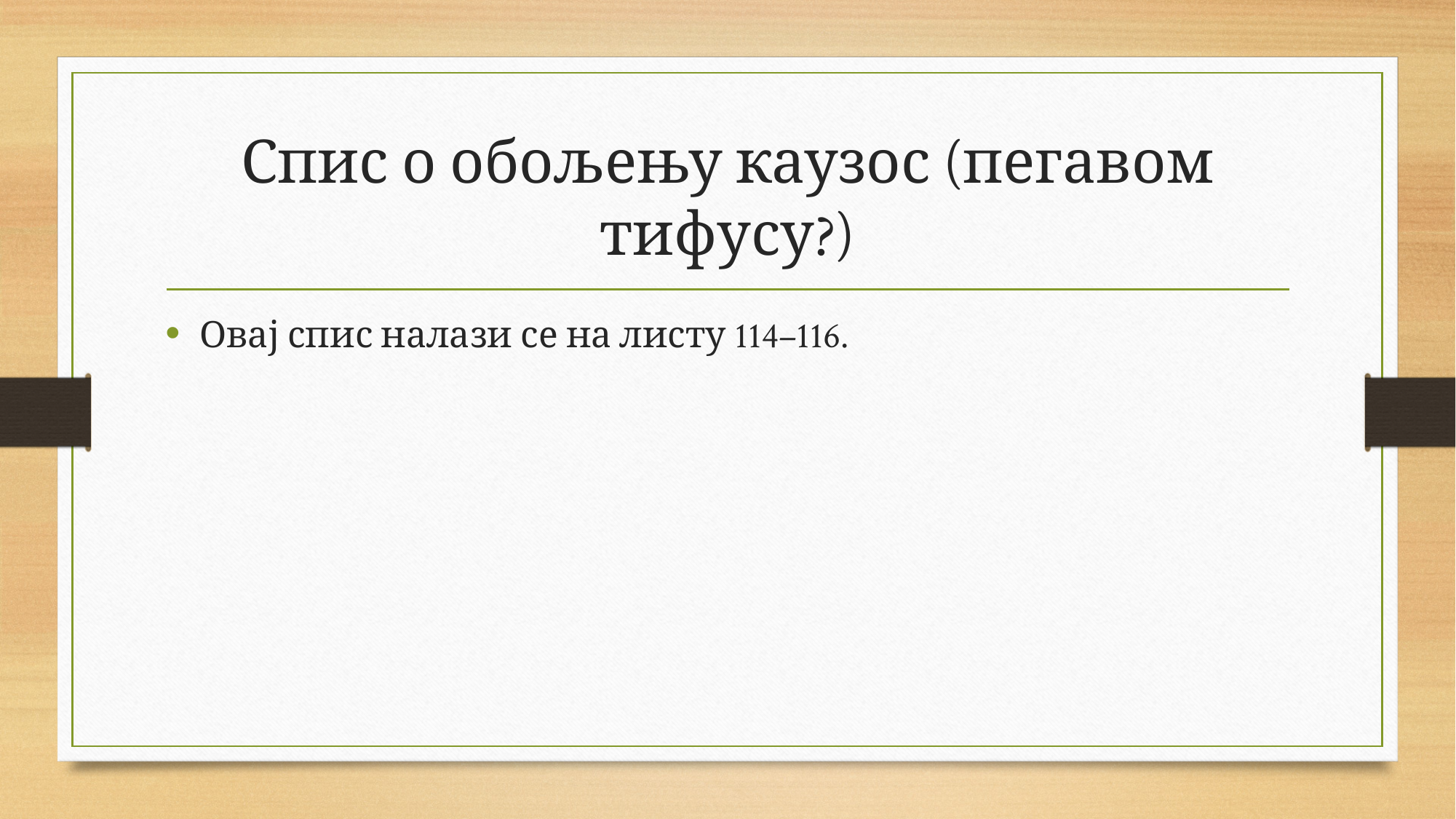

# Спис о обољењу каузос (пегавом тифусу?)
Овај спис налази се на листу 114–116.